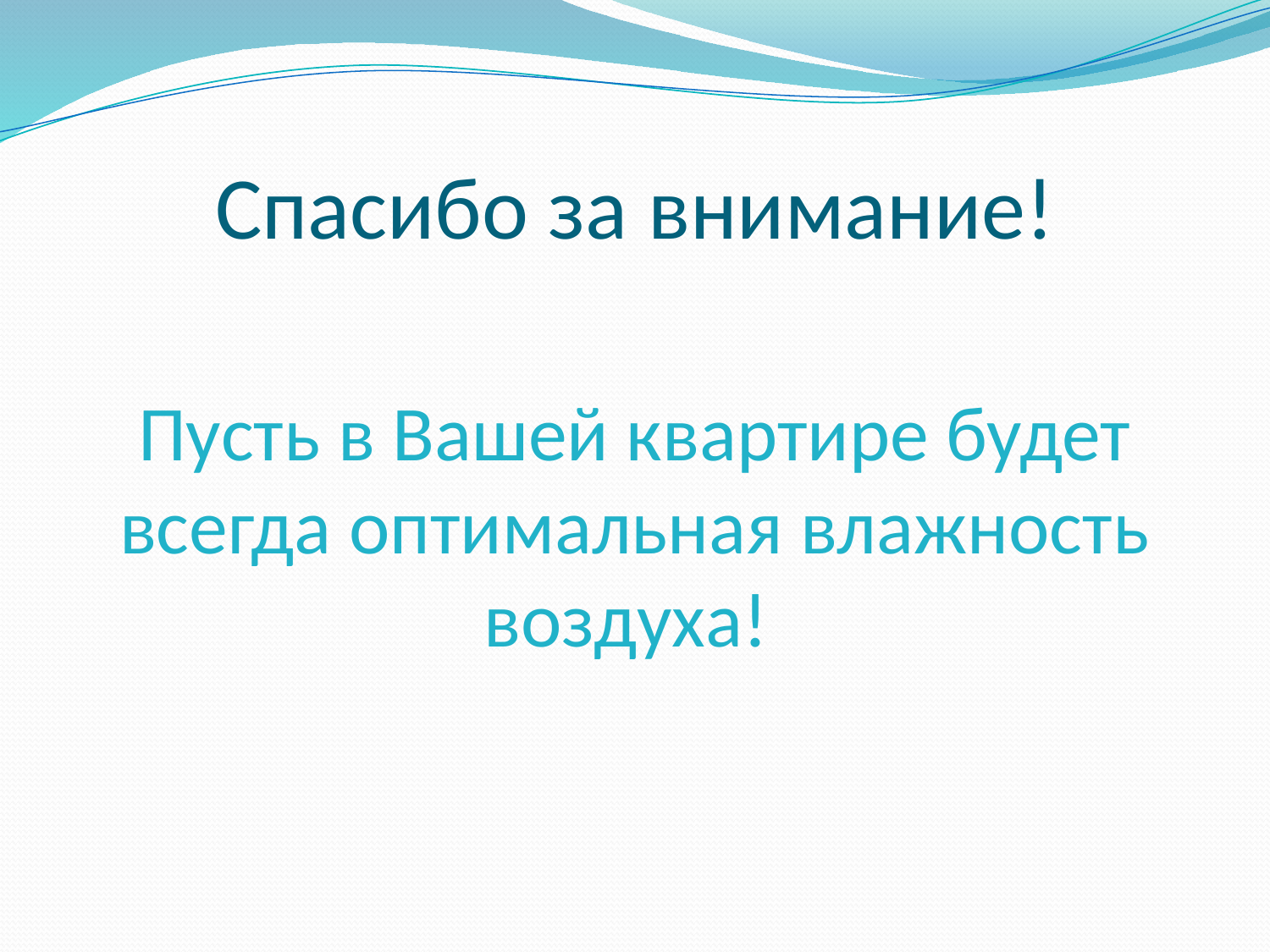

# Спасибо за внимание!

Пусть в Вашей квартире будет всегда оптимальная влажность воздуха!